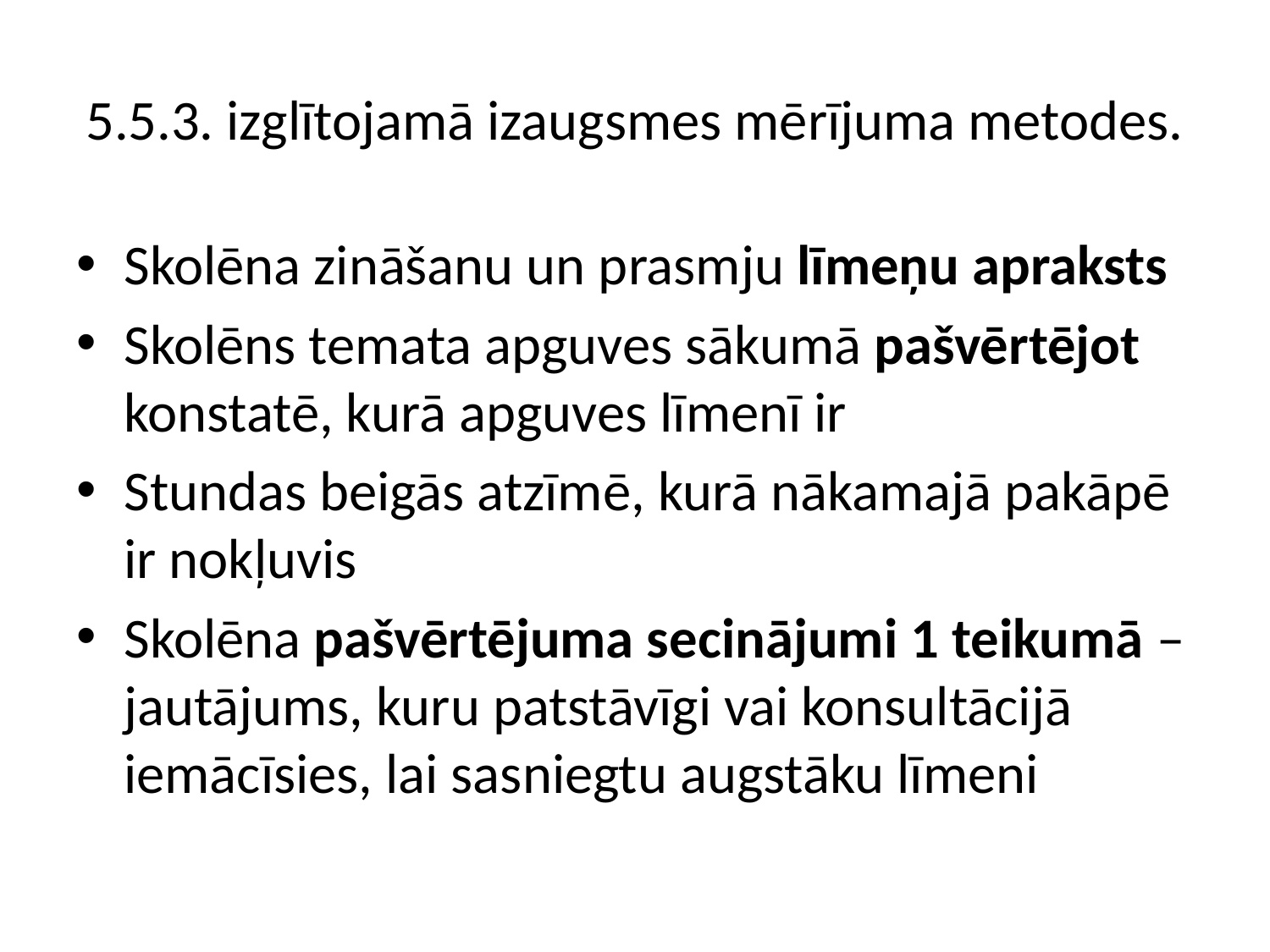

# 5.5.3. izglītojamā izaugsmes mērījuma metodes.
Skolēna zināšanu un prasmju līmeņu apraksts
Skolēns temata apguves sākumā pašvērtējot konstatē, kurā apguves līmenī ir
Stundas beigās atzīmē, kurā nākamajā pakāpē ir nokļuvis
Skolēna pašvērtējuma secinājumi 1 teikumā –jautājums, kuru patstāvīgi vai konsultācijā iemācīsies, lai sasniegtu augstāku līmeni